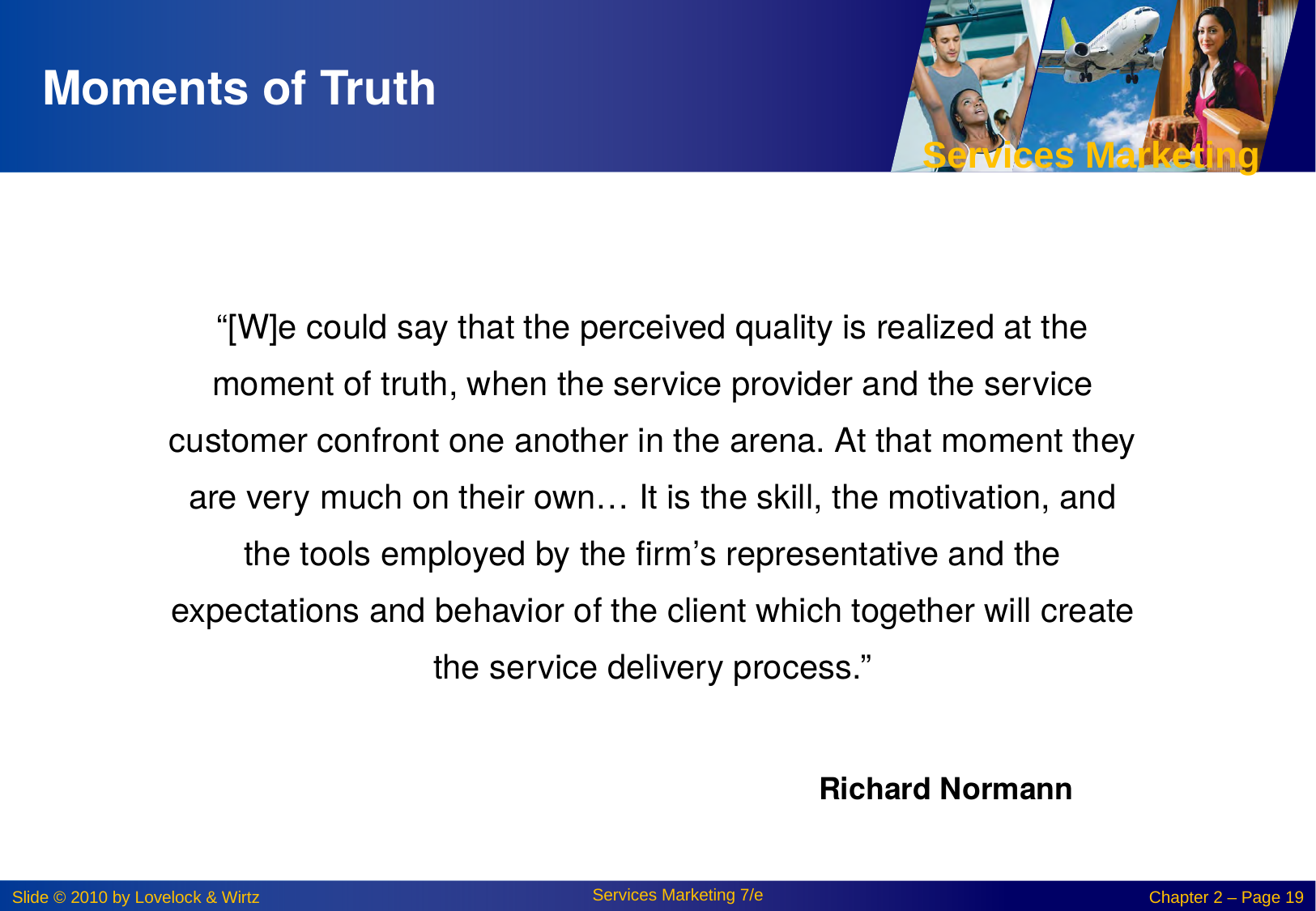

# Moments of Truth

“[W]e could say that the perceived quality is realized at the moment of truth, when the service provider and the service customer confront one another in the arena. At that moment they are very much on their own… It is the skill, the motivation, and the tools employed by the firm’s representative and the expectations and behavior of the client which together will create the service delivery process.”
Richard Normann